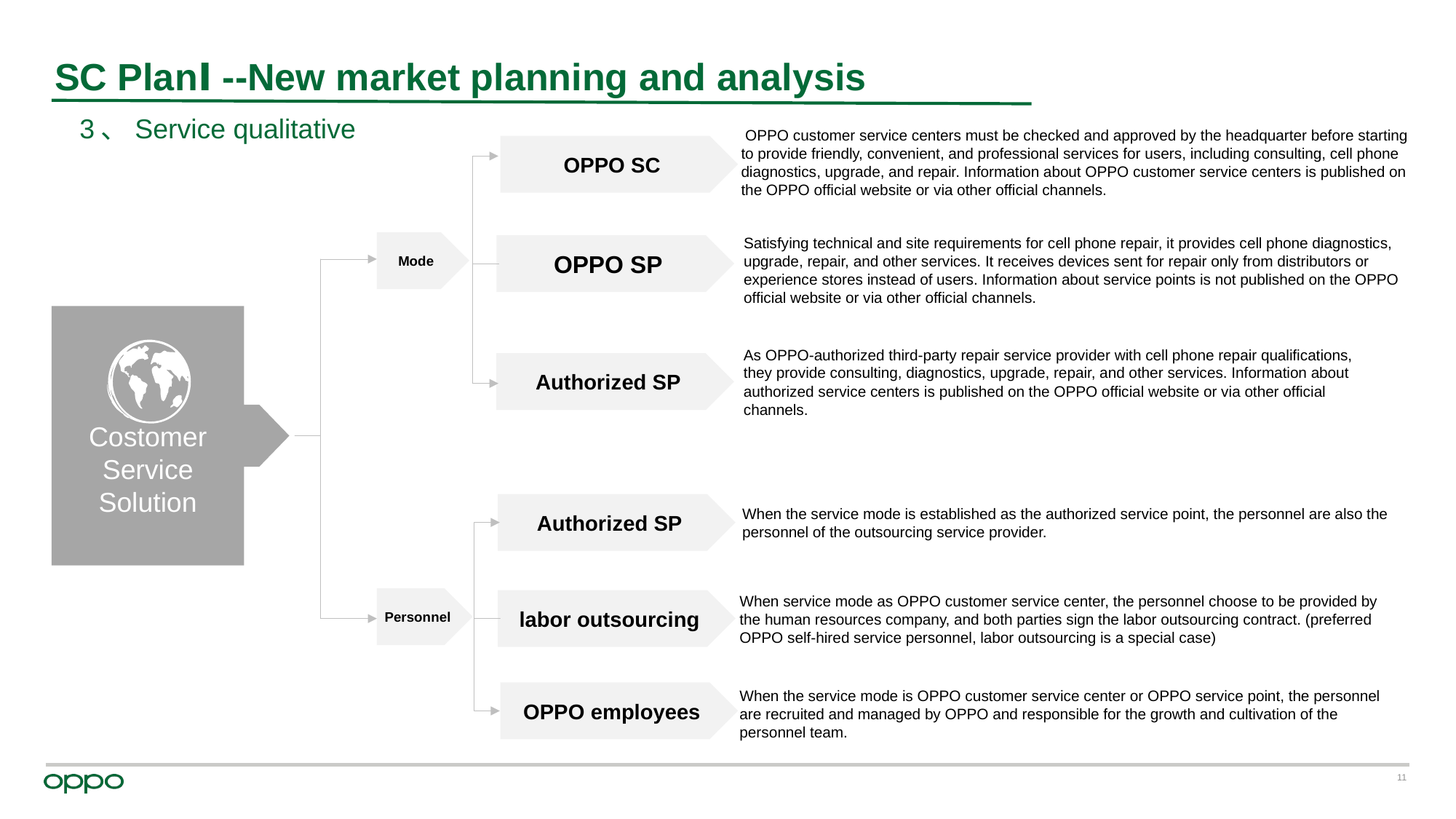

SC PlanⅠ --New market planning and analysis
3、Service qualitative
 OPPO customer service centers must be checked and approved by the headquarter before starting to provide friendly, convenient, and professional services for users, including consulting, cell phone diagnostics, upgrade, and repair. Information about OPPO customer service centers is published on the OPPO official website or via other official channels.
OPPO SC
Satisfying technical and site requirements for cell phone repair, it provides cell phone diagnostics, upgrade, repair, and other services. It receives devices sent for repair only from distributors or experience stores instead of users. Information about service points is not published on the OPPO official website or via other official channels.
Mode
OPPO SP

Costomer
Service Solution
As OPPO-authorized third-party repair service provider with cell phone repair qualifications, they provide consulting, diagnostics, upgrade, repair, and other services. Information about authorized service centers is published on the OPPO official website or via other official channels.

Authorized SP
When the service mode is established as the authorized service point, the personnel are also the personnel of the outsourcing service provider.
Authorized SP
When service mode as OPPO customer service center, the personnel choose to be provided by the human resources company, and both parties sign the labor outsourcing contract. (preferred OPPO self-hired service personnel, labor outsourcing is a special case)
Personnel
labor outsourcing
When the service mode is OPPO customer service center or OPPO service point, the personnel are recruited and managed by OPPO and responsible for the growth and cultivation of the personnel team.
OPPO employees